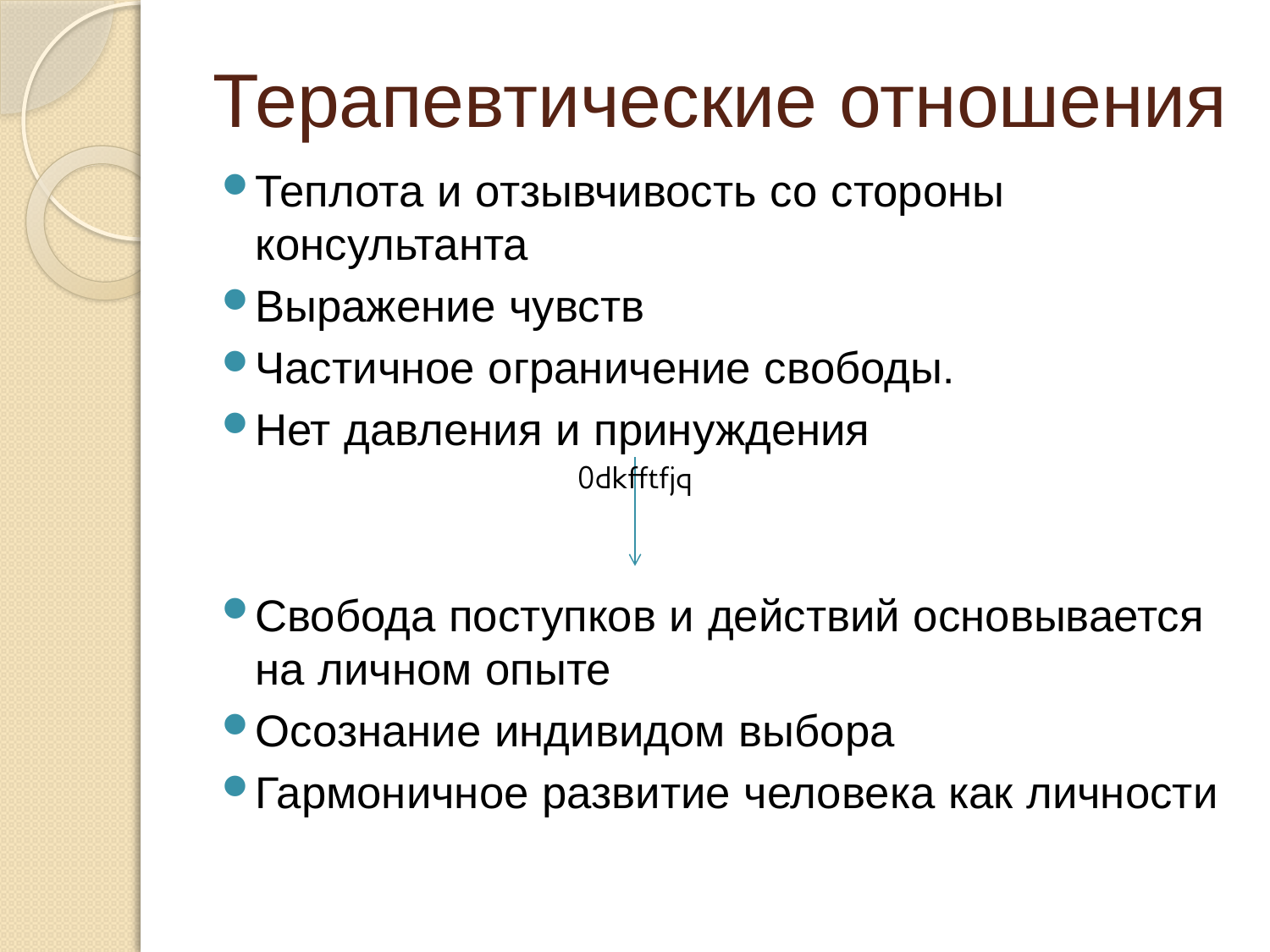

# Терапевтические отношения
Теплота и отзывчивость со стороны консультанта
Выражение чувств
Частичное ограничение свободы.
Нет давления и принуждения

Свобода поступков и действий основывается на личном опыте
Осознание индивидом выбора
Гармоничное развитие человека как личности

0dkfftfjq